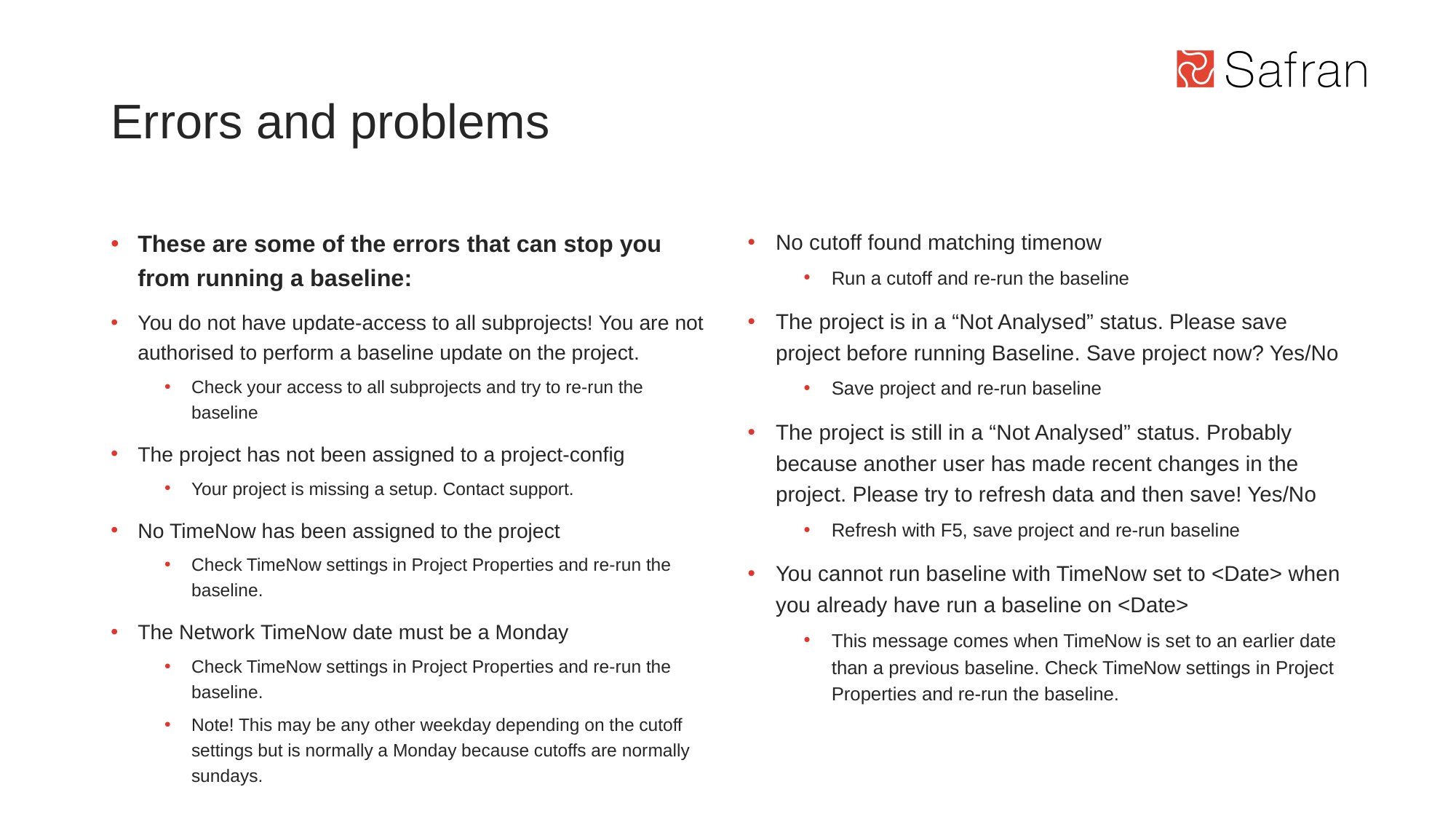

# Errors and problems
These are some of the errors that can stop you from running a baseline:
You do not have update-access to all subprojects! You are not authorised to perform a baseline update on the project.
Check your access to all subprojects and try to re-run the baseline
The project has not been assigned to a project-config
Your project is missing a setup. Contact support.
No TimeNow has been assigned to the project
Check TimeNow settings in Project Properties and re-run the baseline.
The Network TimeNow date must be a Monday
Check TimeNow settings in Project Properties and re-run the baseline.
Note! This may be any other weekday depending on the cutoff settings but is normally a Monday because cutoffs are normally sundays.

No cutoff found matching timenow
Run a cutoff and re-run the baseline
The project is in a “Not Analysed” status. Please save project before running Baseline. Save project now? Yes/No
Save project and re-run baseline
The project is still in a “Not Analysed” status. Probably because another user has made recent changes in the project. Please try to refresh data and then save! Yes/No
Refresh with F5, save project and re-run baseline
You cannot run baseline with TimeNow set to <Date> when you already have run a baseline on <Date>
This message comes when TimeNow is set to an earlier date than a previous baseline. Check TimeNow settings in Project Properties and re-run the baseline.